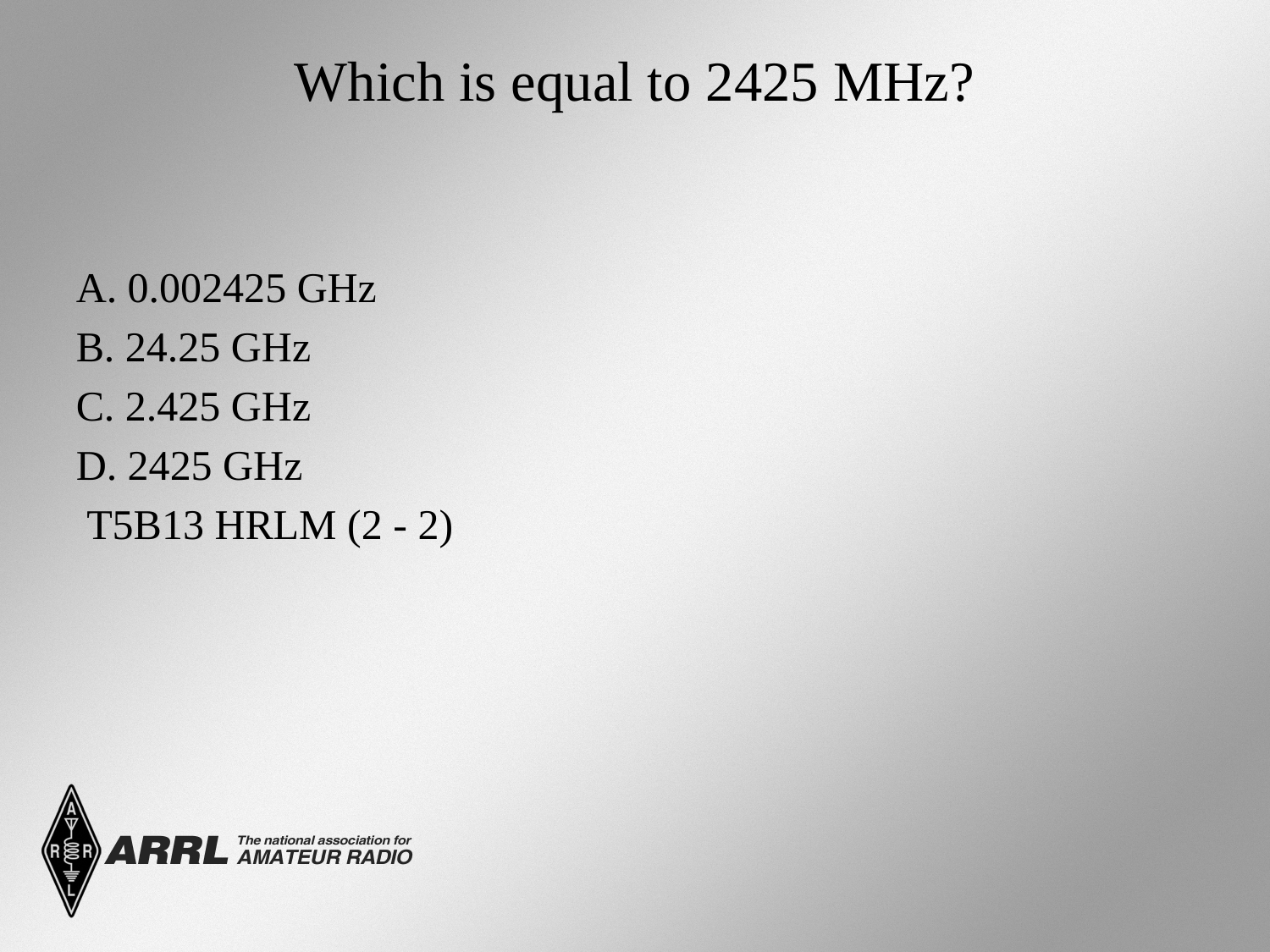

# Which is equal to 2425 MHz?
A. 0.002425 GHz
B. 24.25 GHz
C. 2.425 GHz
D. 2425 GHz
 T5B13 HRLM (2 - 2)